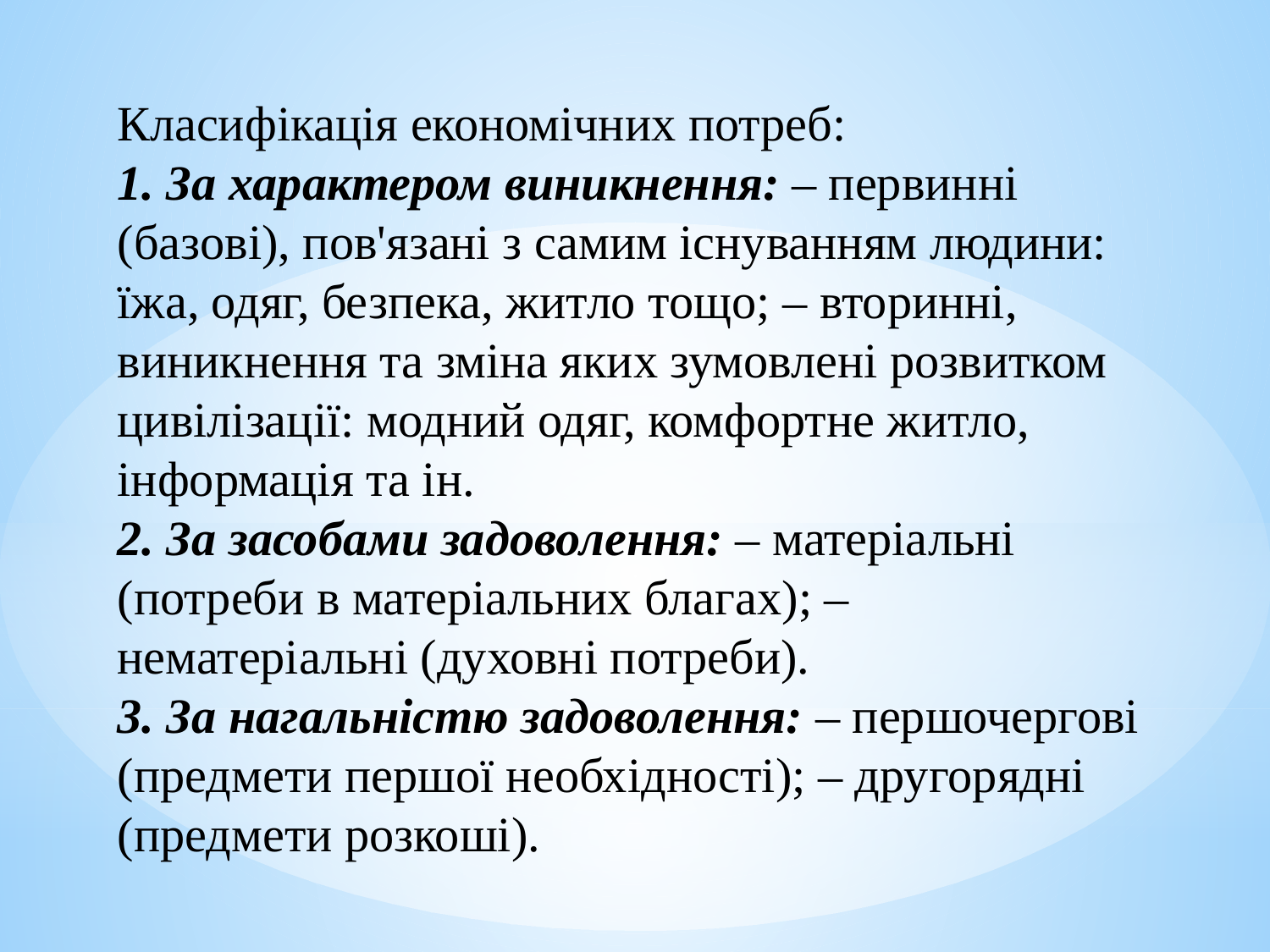

Класифікація економічних потреб:
1. За характером виникнення: – первинні (базові), пов'язані з самим існуванням людини: їжа, одяг, безпека, житло тощо; – вторинні, виникнення та зміна яких зумовлені розвитком цивілізації: модний одяг, комфортне житло, інформація та ін.
2. За засобами задоволення: – матеріальні (потреби в матеріальних благах); – нематеріальні (духовні потреби).
3. За нагальністю задоволення: – першочергові (предмети першої необхідності); – другорядні (предмети розкоші).